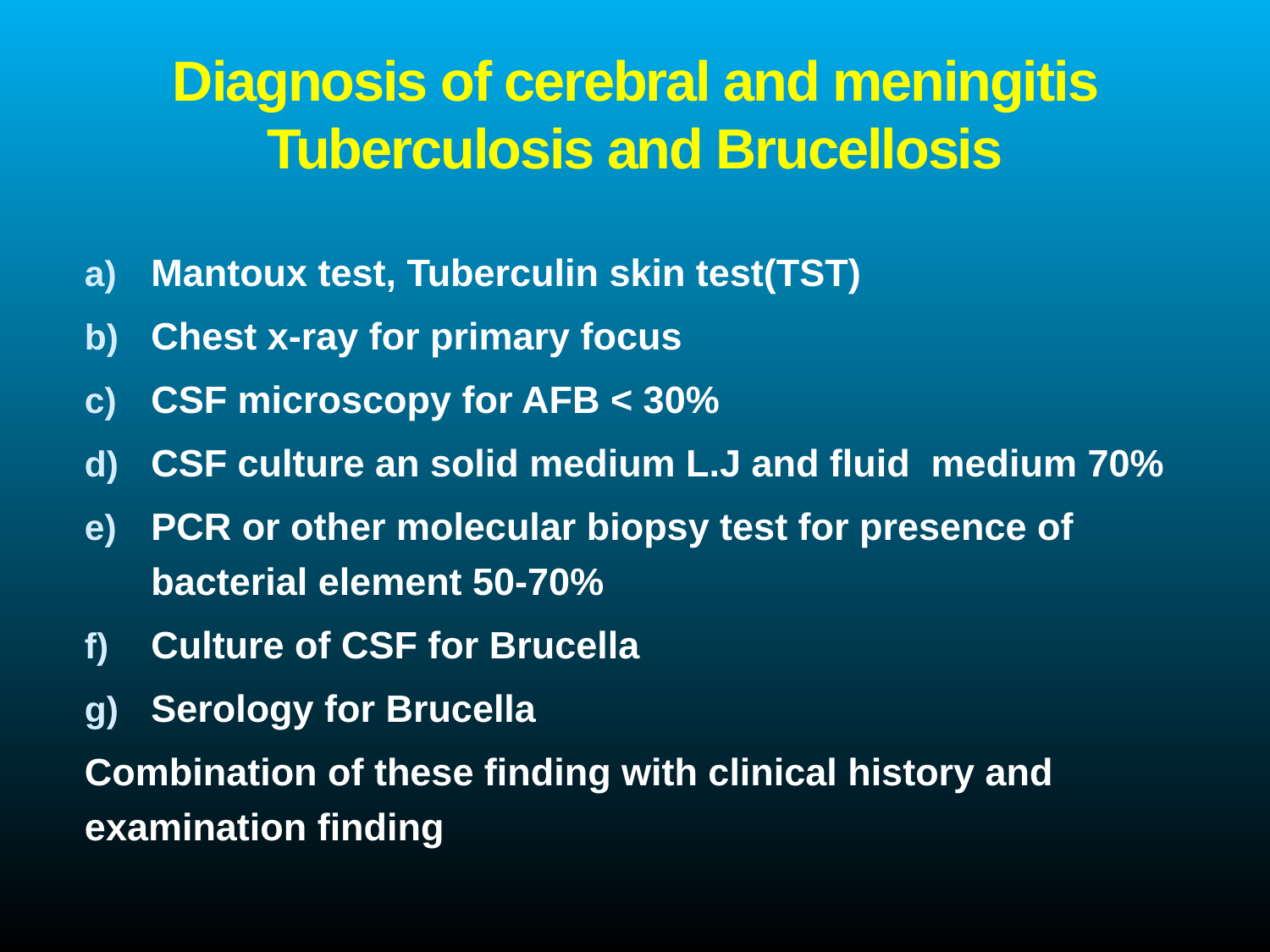

# Diagnosis of cerebral and meningitis Tuberculosis and Brucellosis
Mantoux test, Tuberculin skin test(TST)
Chest x-ray for primary focus
CSF microscopy for AFB < 30%
CSF culture an solid medium L.J and fluid  medium 70%
PCR or other molecular biopsy test for presence of bacterial element 50-70%
Culture of CSF for Brucella
Serology for Brucella
Combination of these finding with clinical history and examination finding